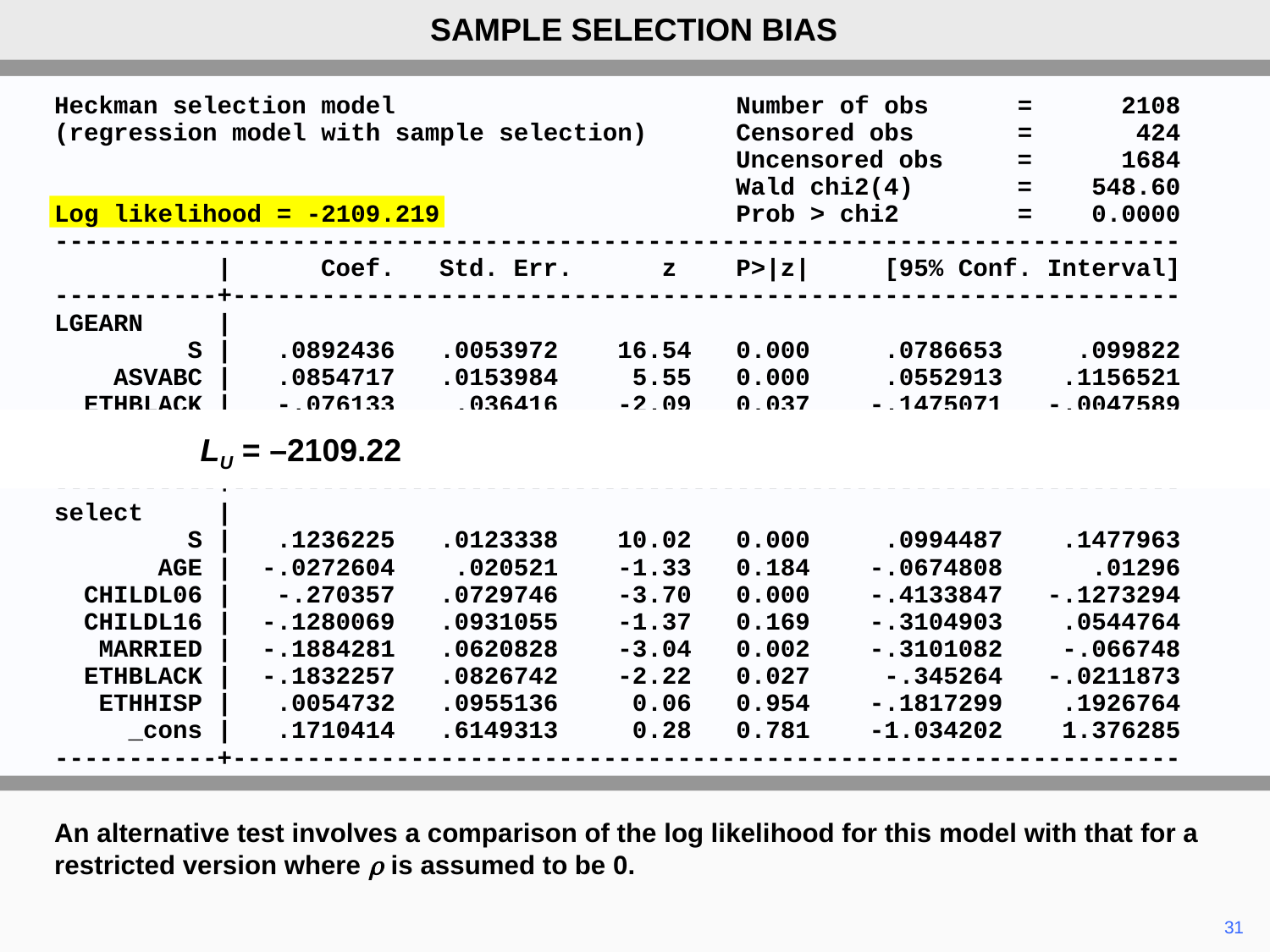

SAMPLE SELECTION BIAS

Heckman selection model                       Number of obs      =      2108
(regression model with sample selection)      Censored obs       =       424
                                              Uncensored obs     =      1684
                                              Wald chi2(4)       =    548.60
Log likelihood = -2109.219                    Prob > chi2        =    0.0000
----------------------------------------------------------------------------
           |      Coef.   Std. Err.      z    P>|z|     [95% Conf. Interval]
-----------+----------------------------------------------------------------
LGEARN     |
         S |   .0892436   .0053972    16.54   0.000     .0786653     .099822
    ASVABC |   .0854717   .0153984     5.55   0.000     .0552913    .1156521
  ETHBLACK |   -.076133    .036416    -2.09   0.037    -.1475071   -.0047589
   ETHHISP |   .0717699   .0406908     1.76   0.078    -.0079826    .1515223
     _cons |   1.239243   .0817525    15.16   0.000     1.079011    1.399475
-----------+----------------------------------------------------------------
select     |
         S |   .1236225   .0123338    10.02   0.000     .0994487    .1477963
       AGE |  -.0272604    .020521    -1.33   0.184    -.0674808      .01296
  CHILDL06 |   -.270357   .0729746    -3.70   0.000    -.4133847   -.1273294
  CHILDL16 |  -.1280069   .0931055    -1.37   0.169    -.3104903    .0544764
   MARRIED |  -.1884281   .0620828    -3.04   0.002    -.3101082    -.066748
  ETHBLACK |  -.1832257   .0826742    -2.22   0.027     -.345264   -.0211873
   ETHHISP |   .0054732   .0955136     0.06   0.954    -.1817299    .1926764
     _cons |   .1710414   .6149313     0.28   0.781    -1.034202    1.376285
-----------+----------------------------------------------------------------

LU = –2109.22

An alternative test involves a comparison of the log likelihood for this model with that for a restricted version where ρ is assumed to be 0.
	31